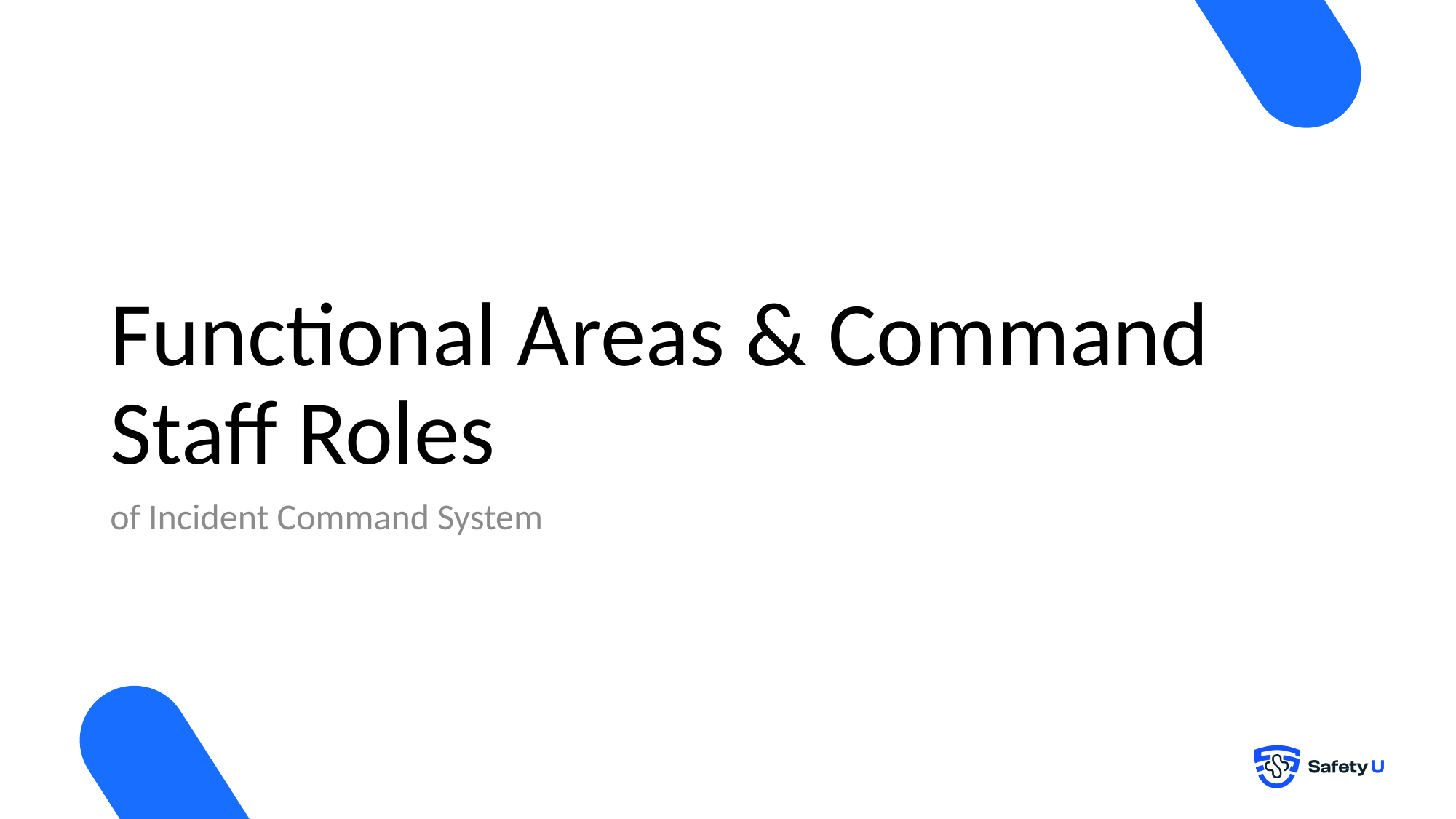

# Functional Areas & Command Staff Roles
of Incident Command System